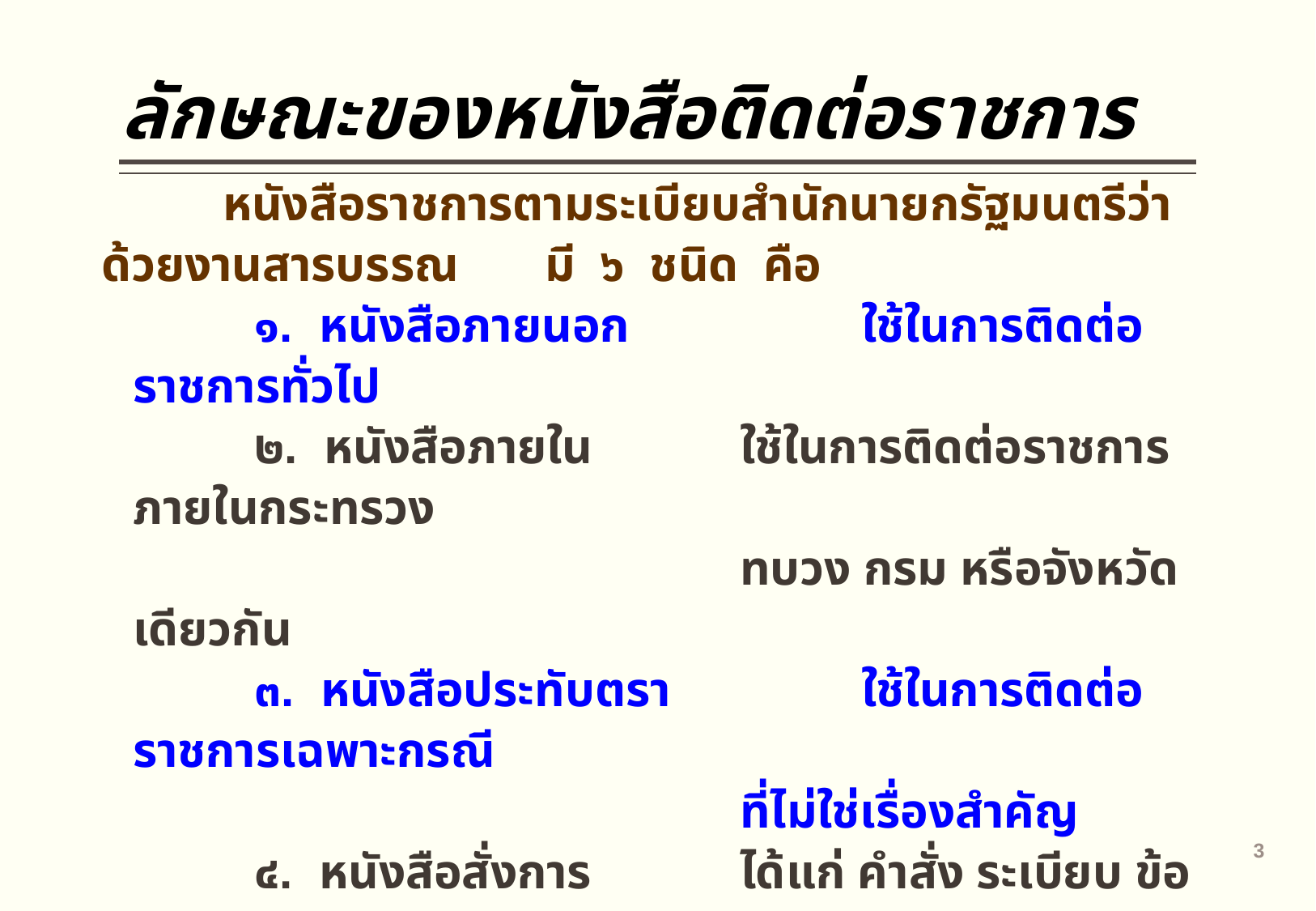

ลักษณะของหนังสือติดต่อราชการ
    	หนังสือราชการตามระเบียบสำนักนายกรัฐมนตรีว่าด้วยงานสารบรรณ       มี  ๖  ชนิด  คือ
		๑.  หนังสือภายนอก		ใช้ในการติดต่อราชการทั่วไป
	๒.  หนังสือภายใน		ใช้ในการติดต่อราชการภายในกระทรวง
     					ทบวง กรม หรือจังหวัดเดียวกัน
	๓.  หนังสือประทับตรา		ใช้ในการติดต่อราชการเฉพาะกรณี
					ที่ไม่ใช่เรื่องสำคัญ
	๔.  หนังสือสั่งการ		ได้แก่ คำสั่ง ระเบียบ ข้อบังคับ
	๕.  หนังสือประชาสัมพันธ์ 	ได้แก่ ประกาศ แถลงการณ์ และข่าว
	๖.  หนังสือที่เจ้าหน้าที่ทำขึ้นหรือรับไว้เป็นหลักฐานในราชการ
	ได้แก่ หนังสือรับรอง รายงานการประชุม บันทึก และหนังสืออื่น
3